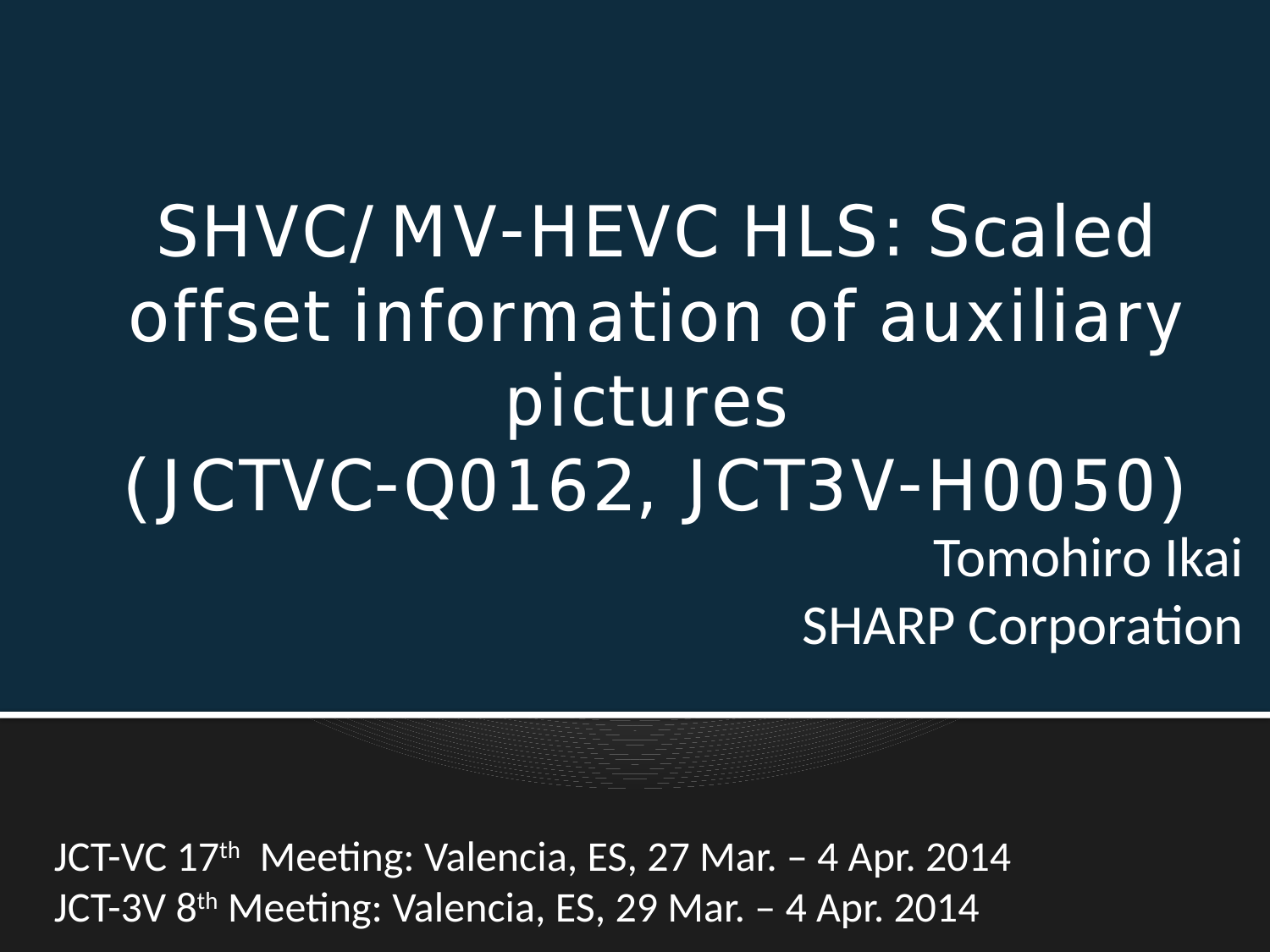

# SHVC/MV-HEVC HLS: Scaled offset information of auxiliary pictures (JCTVC-Q0162, JCT3V-H0050)

Tomohiro Ikai
SHARP Corporation
JCT-VC 17th  Meeting: Valencia, ES, 27 Mar. – 4 Apr. 2014
JCT-3V 8th Meeting: Valencia, ES, 29 Mar. – 4 Apr. 2014